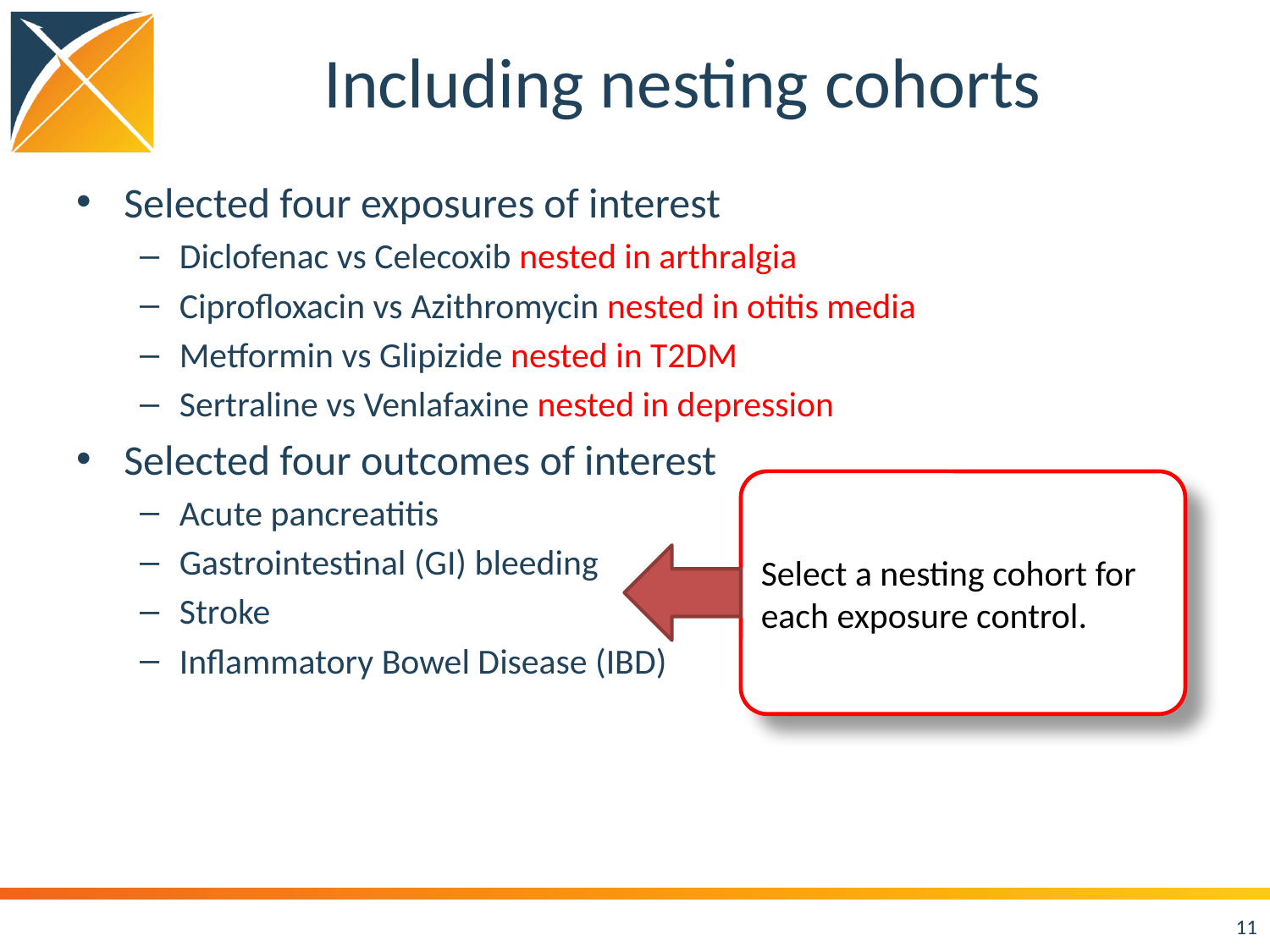

# Including nesting cohorts
Selected four exposures of interest
Diclofenac vs Celecoxib nested in arthralgia
Ciprofloxacin vs Azithromycin nested in otitis media
Metformin vs Glipizide nested in T2DM
Sertraline vs Venlafaxine nested in depression
Selected four outcomes of interest
Acute pancreatitis
Gastrointestinal (GI) bleeding
Stroke
Inflammatory Bowel Disease (IBD)
Select a nesting cohort for each exposure control.

11